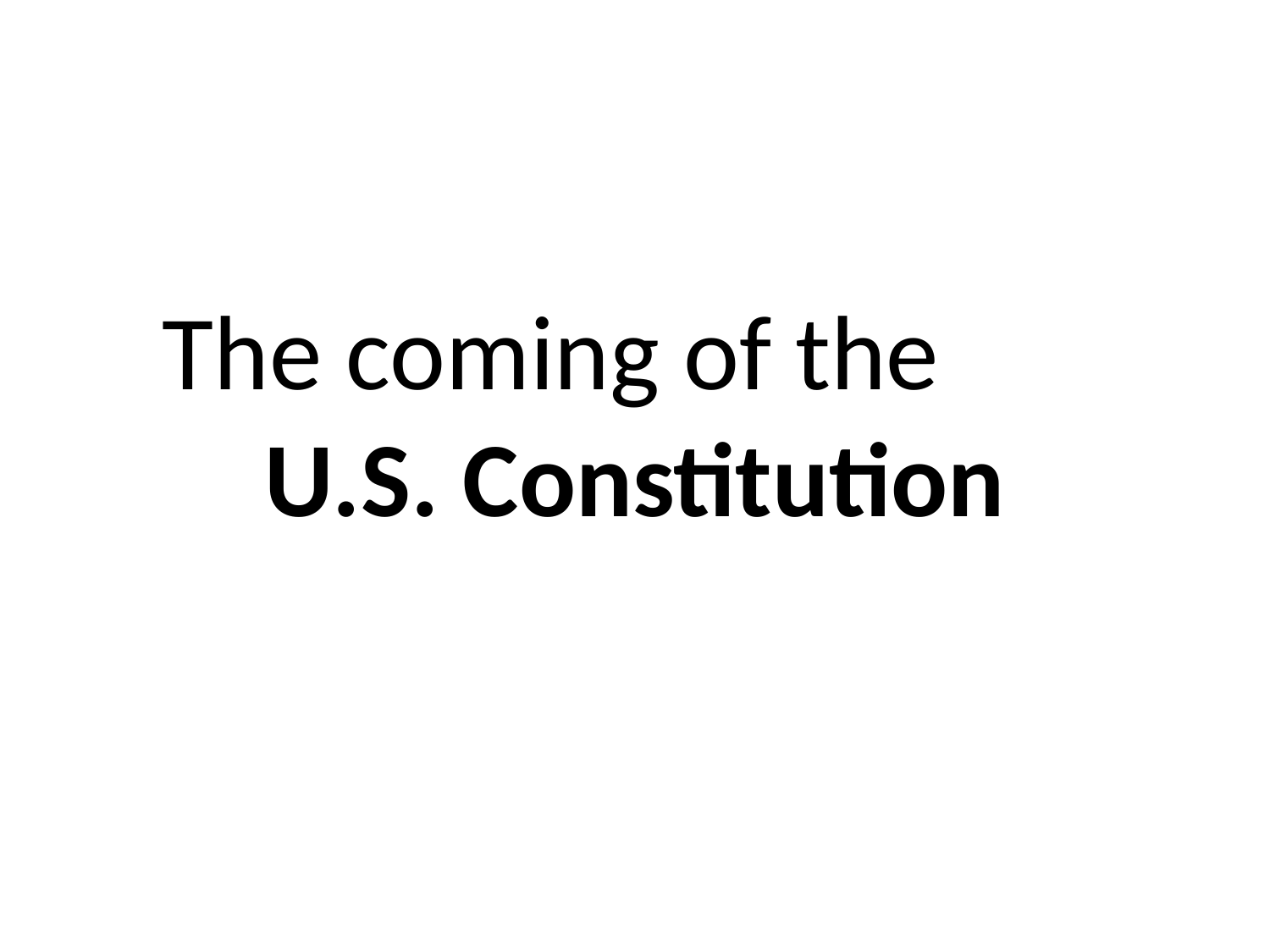

# The coming of the        U.S. Constitution